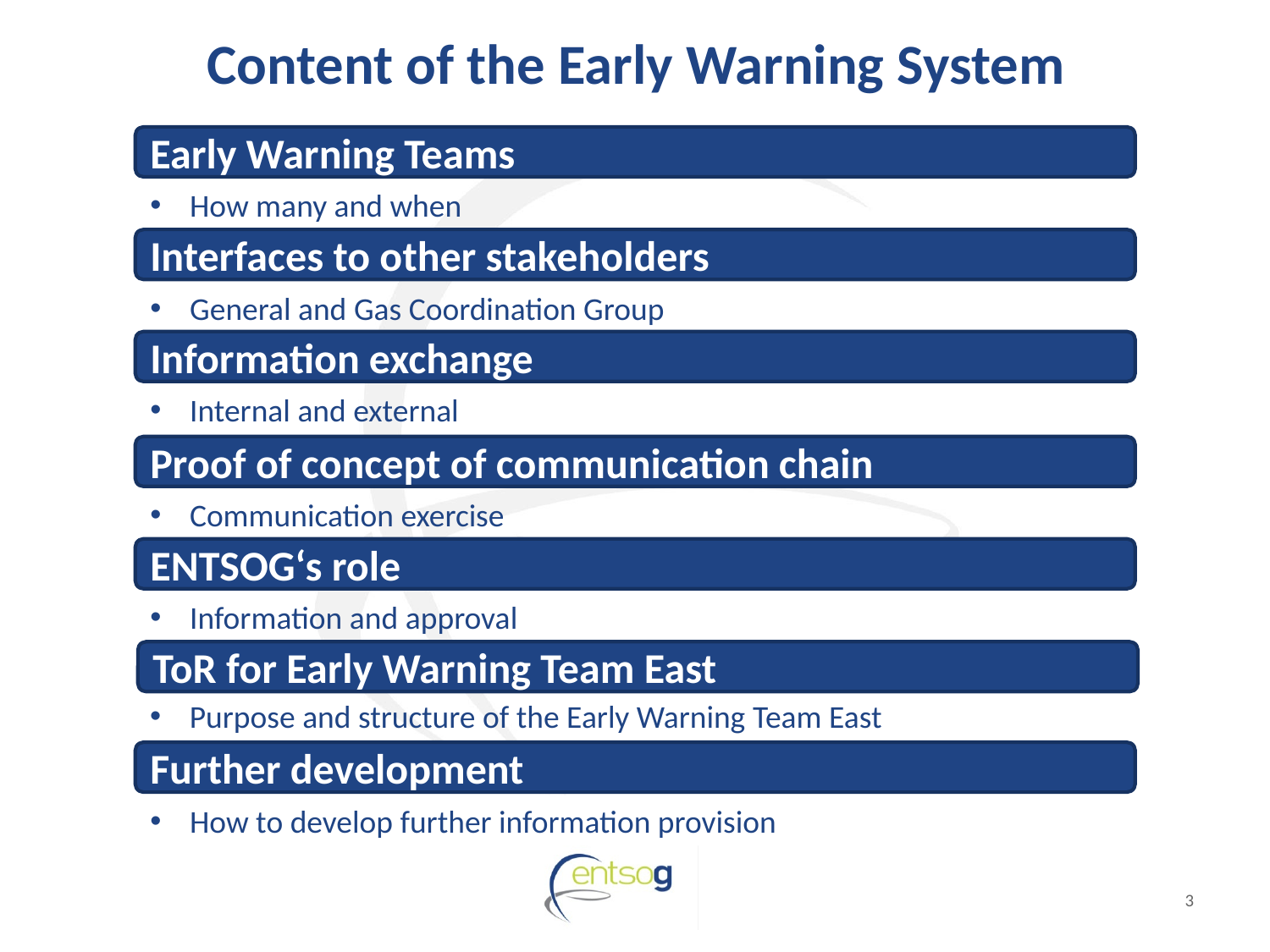

# Content of the Early Warning System
Early Warning Teams
How many and when
Interfaces to other stakeholders
General and Gas Coordination Group
Information exchange
Internal and external
Proof of concept of communication chain
Communication exercise
ENTSOG‘s role
Information and approval
ToR for Early Warning Team East
Purpose and structure of the Early Warning Team East
Further development
How to develop further information provision
3